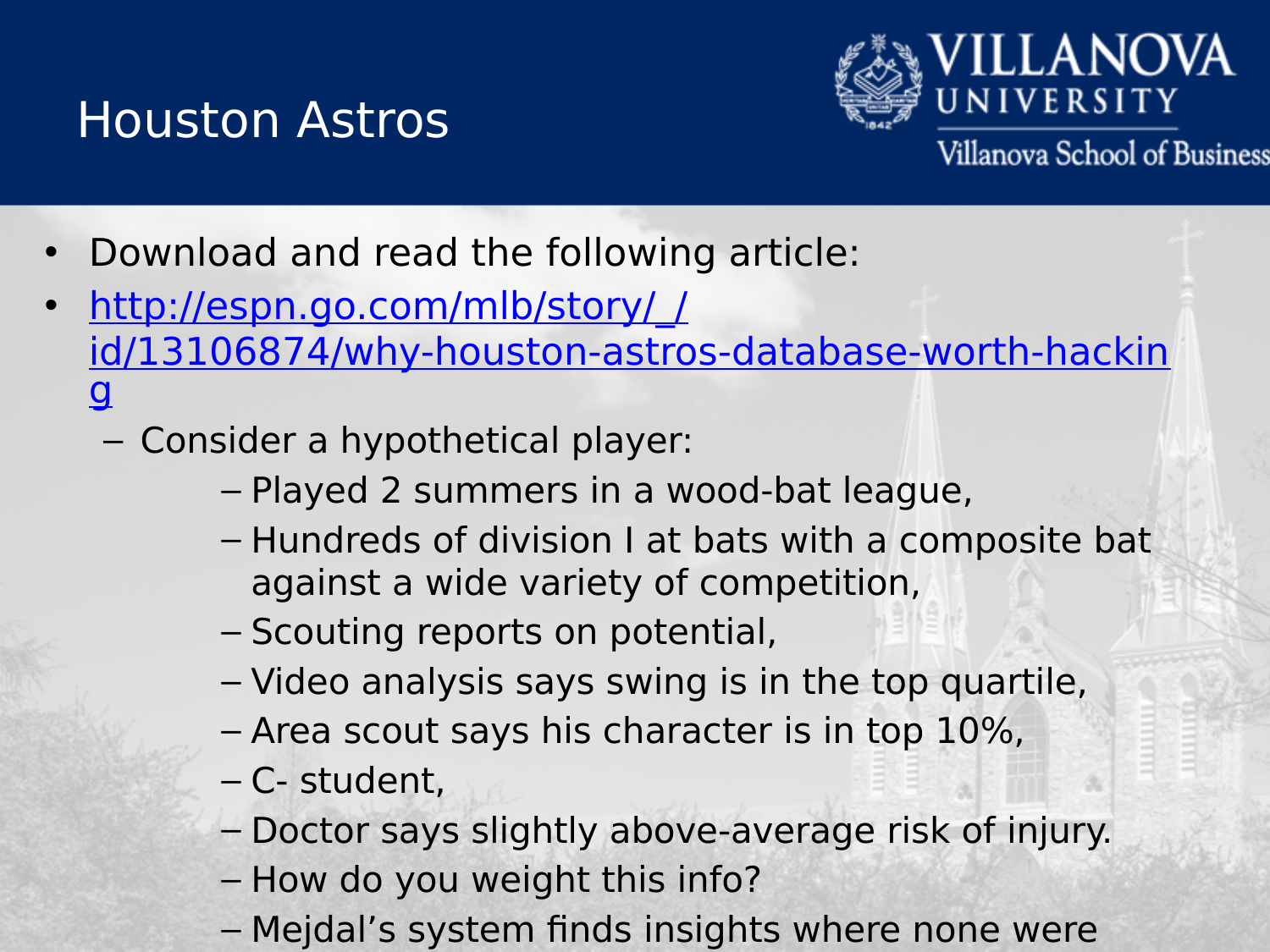

# Houston Astros
Download and read the following article:
http://espn.go.com/mlb/story/_/id/13106874/why-houston-astros-database-worth-hacking
Consider a hypothetical player:
Played 2 summers in a wood-bat league,
Hundreds of division I at bats with a composite bat against a wide variety of competition,
Scouting reports on potential,
Video analysis says swing is in the top quartile,
Area scout says his character is in top 10%,
C- student,
Doctor says slightly above-average risk of injury.
How do you weight this info?
Mejdal’s system finds insights where none were noticed before.